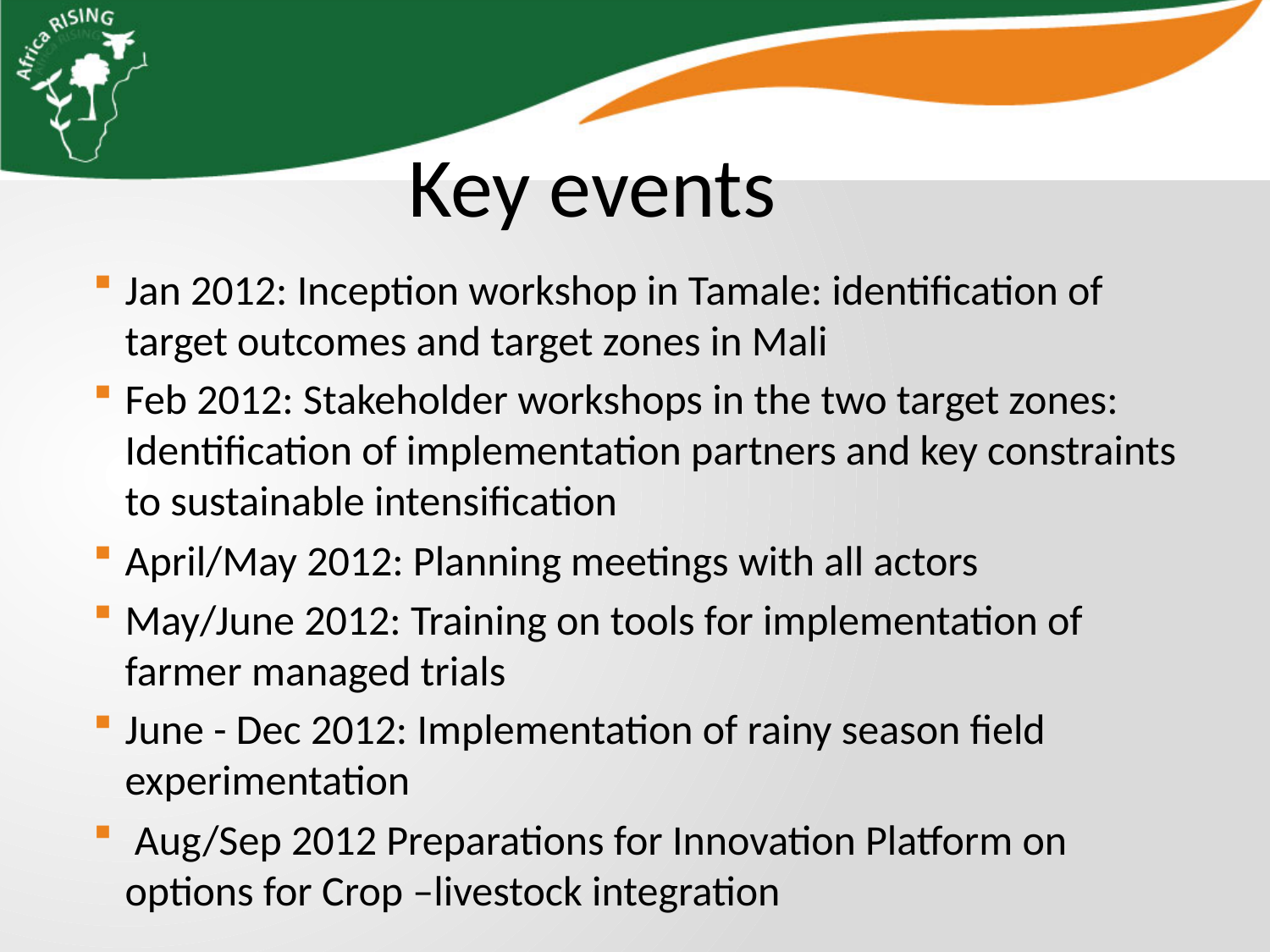

Key events
Jan 2012: Inception workshop in Tamale: identification of target outcomes and target zones in Mali
Feb 2012: Stakeholder workshops in the two target zones: Identification of implementation partners and key constraints to sustainable intensification
April/May 2012: Planning meetings with all actors
May/June 2012: Training on tools for implementation of farmer managed trials
June - Dec 2012: Implementation of rainy season field experimentation
 Aug/Sep 2012 Preparations for Innovation Platform on options for Crop –livestock integration